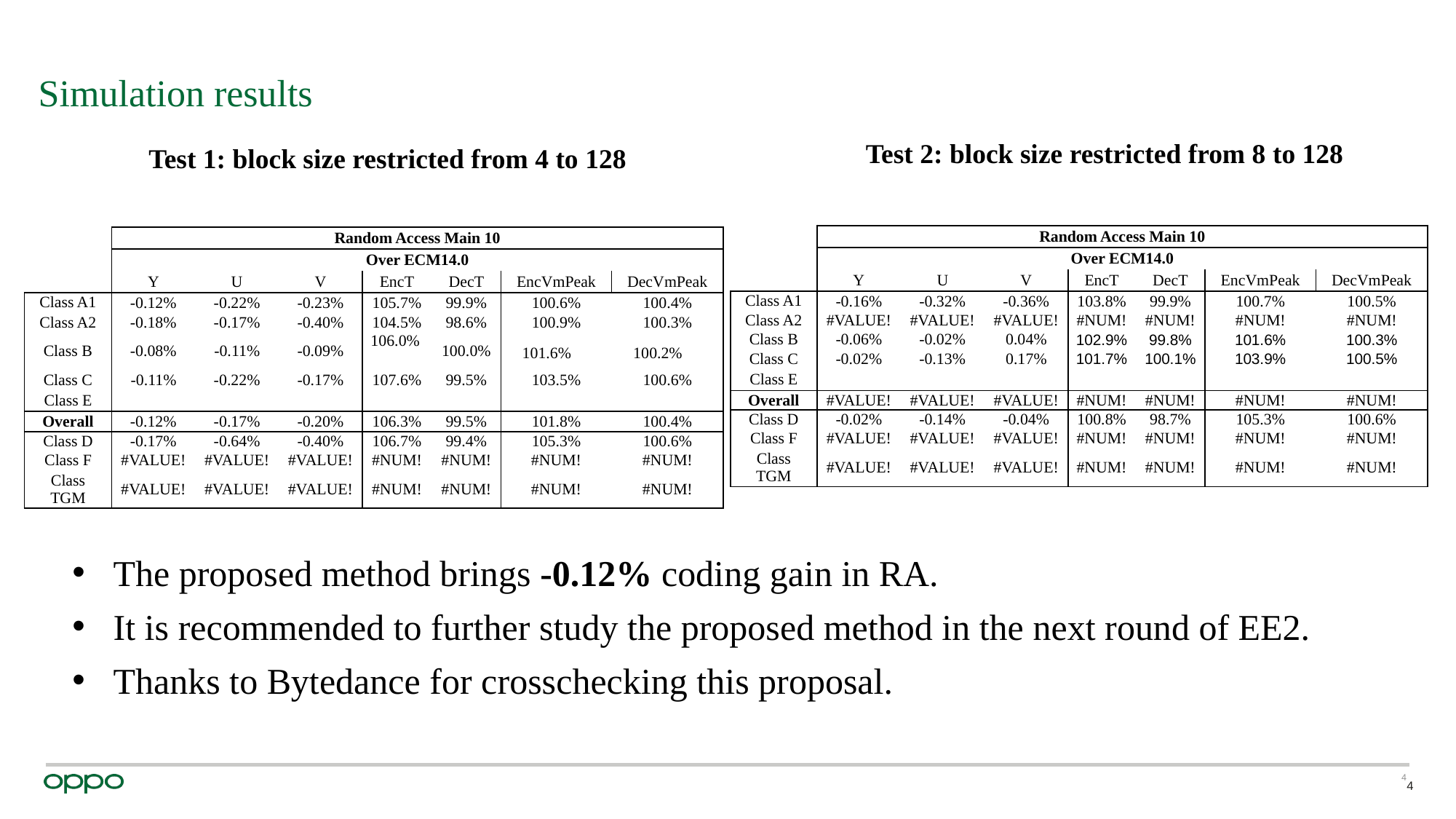

# Simulation results
Test 2: block size restricted from 8 to 128
Test 1: block size restricted from 4 to 128

|  | Random Access Main 10 |  |  |  |  |  |  |
| --- | --- | --- | --- | --- | --- | --- | --- |
|  | Over ECM14.0 |  |  |  |  |  |  |
|  | Y | U | V | EncT | DecT | EncVmPeak | DecVmPeak |
| Class A1 | -0.16% | -0.32% | -0.36% | 103.8% | 99.9% | 100.7% | 100.5% |
| Class A2 | #VALUE! | #VALUE! | #VALUE! | #NUM! | #NUM! | #NUM! | #NUM! |
| Class B | -0.06% | -0.02% | 0.04% | 102.9% | 99.8% | 101.6% | 100.3% |
| Class C | -0.02% | -0.13% | 0.17% | 101.7% | 100.1% | 103.9% | 100.5% |
| Class E |  |  |  |  |  |  |  |
| Overall | #VALUE! | #VALUE! | #VALUE! | #NUM! | #NUM! | #NUM! | #NUM! |
| Class D | -0.02% | -0.14% | -0.04% | 100.8% | 98.7% | 105.3% | 100.6% |
| Class F | #VALUE! | #VALUE! | #VALUE! | #NUM! | #NUM! | #NUM! | #NUM! |
| Class TGM | #VALUE! | #VALUE! | #VALUE! | #NUM! | #NUM! | #NUM! | #NUM! |
|  | Random Access Main 10 |  |  |  |  |  |  |
| --- | --- | --- | --- | --- | --- | --- | --- |
|  | Over ECM14.0 |  |  |  |  |  |  |
|  | Y | U | V | EncT | DecT | EncVmPeak | DecVmPeak |
| Class A1 | -0.12% | -0.22% | -0.23% | 105.7% | 99.9% | 100.6% | 100.4% |
| Class A2 | -0.18% | -0.17% | -0.40% | 104.5% | 98.6% | 100.9% | 100.3% |
| Class B | -0.08% | -0.11% | -0.09% | 106.0% | 100.0% | 101.6% | 100.2% |
| Class C | -0.11% | -0.22% | -0.17% | 107.6% | 99.5% | 103.5% | 100.6% |
| Class E |  |  |  |  |  |  |  |
| Overall | -0.12% | -0.17% | -0.20% | 106.3% | 99.5% | 101.8% | 100.4% |
| Class D | -0.17% | -0.64% | -0.40% | 106.7% | 99.4% | 105.3% | 100.6% |
| Class F | #VALUE! | #VALUE! | #VALUE! | #NUM! | #NUM! | #NUM! | #NUM! |
| Class TGM | #VALUE! | #VALUE! | #VALUE! | #NUM! | #NUM! | #NUM! | #NUM! |
The proposed method brings -0.12% coding gain in RA.
It is recommended to further study the proposed method in the next round of EE2.
Thanks to Bytedance for crosschecking this proposal.
4